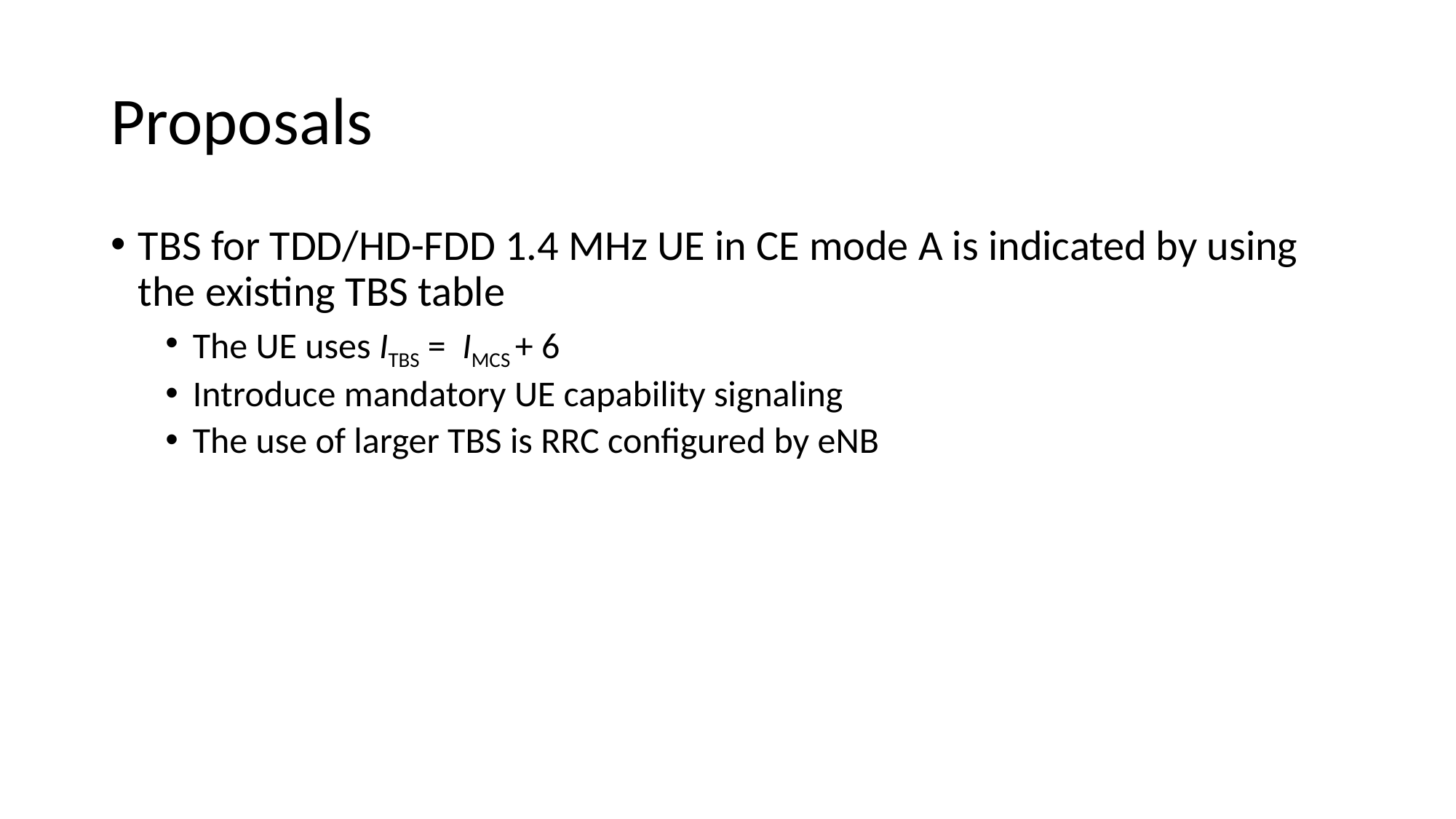

# Proposals
TBS for TDD/HD-FDD 1.4 MHz UE in CE mode A is indicated by using the existing TBS table
The UE uses ITBS =  IMCS + 6
Introduce mandatory UE capability signaling
The use of larger TBS is RRC configured by eNB